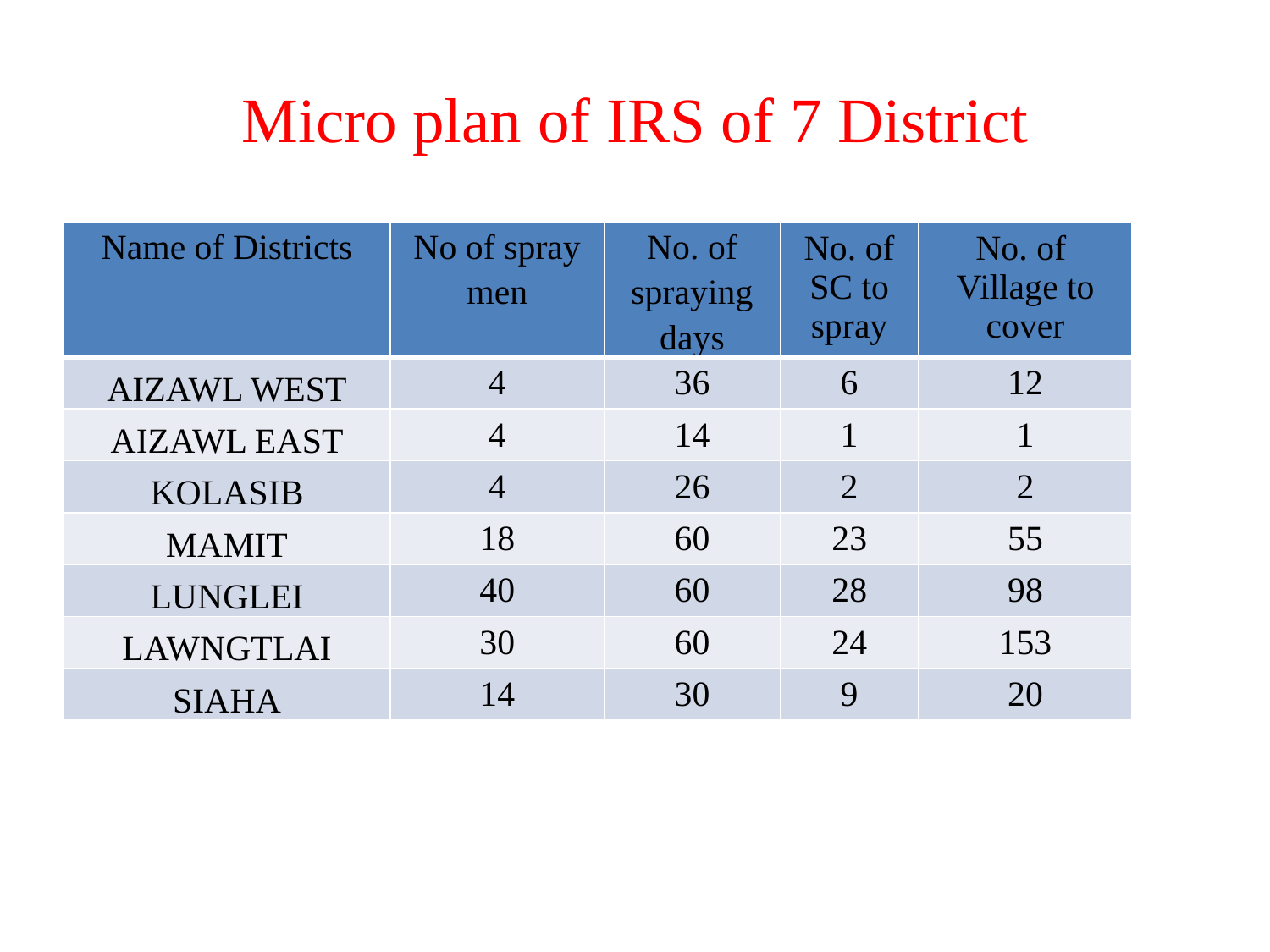

# Micro plan of IRS of 7 District
| Name of Districts | No of spray men | No. of spraying days | No. of SC to spray | No. of Village to cover |
| --- | --- | --- | --- | --- |
| AIZAWL WEST | 4 | 36 | 6 | 12 |
| AIZAWL EAST | 4 | 14 | 1 | 1 |
| KOLASIB | 4 | 26 | 2 | 2 |
| MAMIT | 18 | 60 | 23 | 55 |
| LUNGLEI | 40 | 60 | 28 | 98 |
| LAWNGTLAI | 30 | 60 | 24 | 153 |
| SIAHA | 14 | 30 | 9 | 20 |